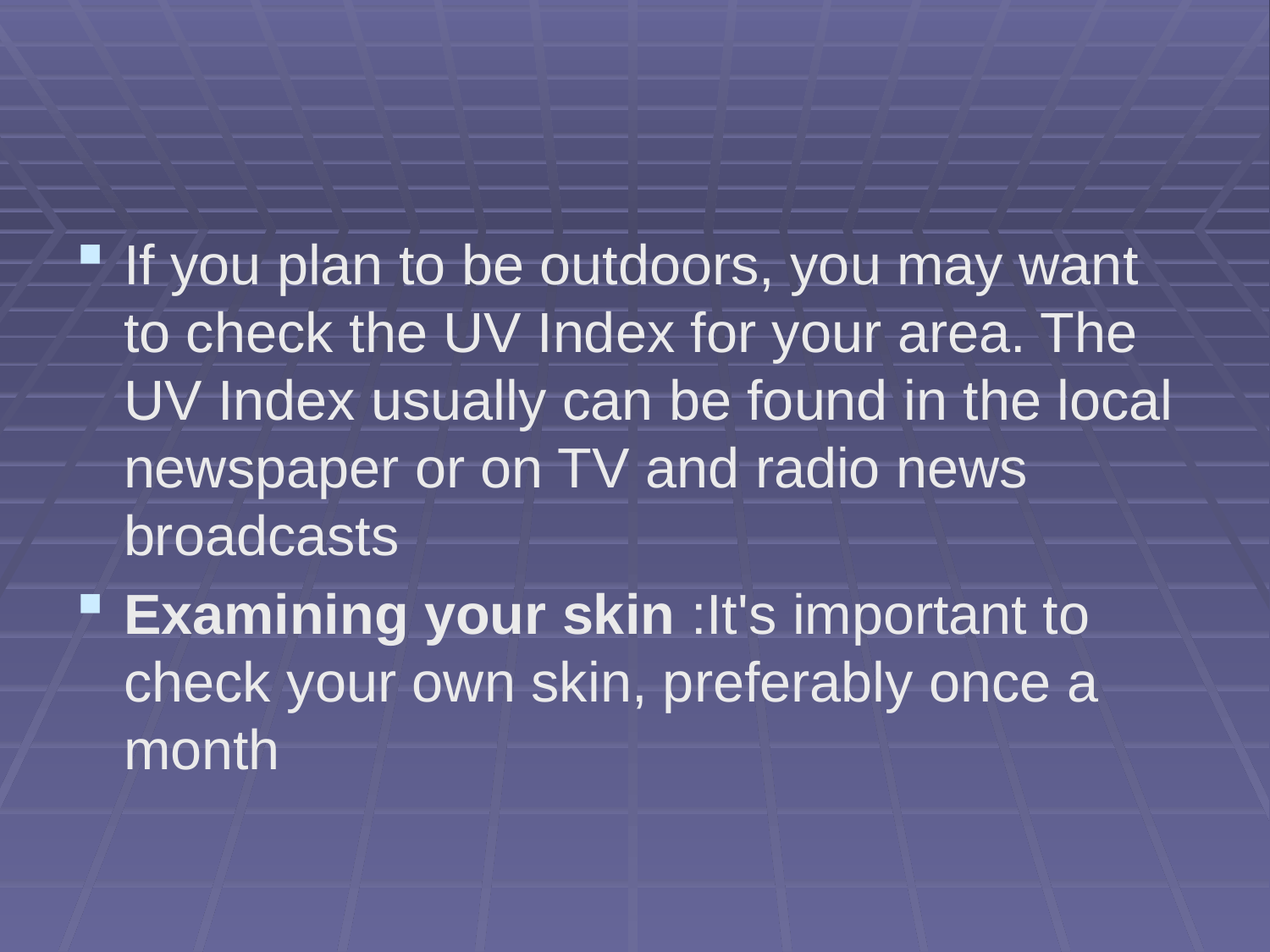

#
If you plan to be outdoors, you may want to check the UV Index for your area. The UV Index usually can be found in the local newspaper or on TV and radio news broadcasts
Examining your skin :It's important to check your own skin, preferably once a month